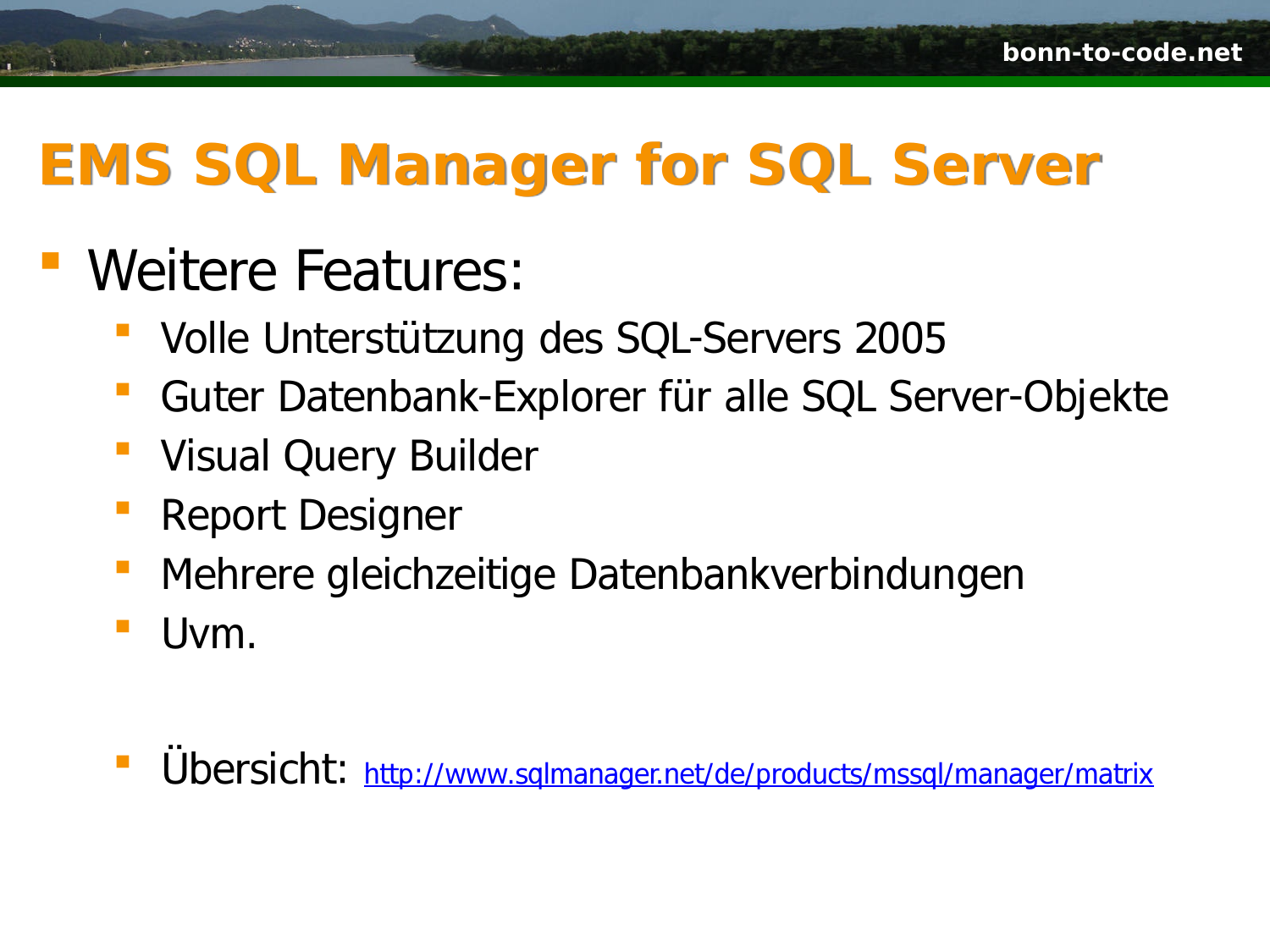

# EMS SQL Manager for SQL Server
Weitere Features:
Volle Unterstützung des SQL-Servers 2005
Guter Datenbank-Explorer für alle SQL Server-Objekte
Visual Query Builder
Report Designer
Mehrere gleichzeitige Datenbankverbindungen
Uvm.

Übersicht: http://www.sqlmanager.net/de/products/mssql/manager/matrix